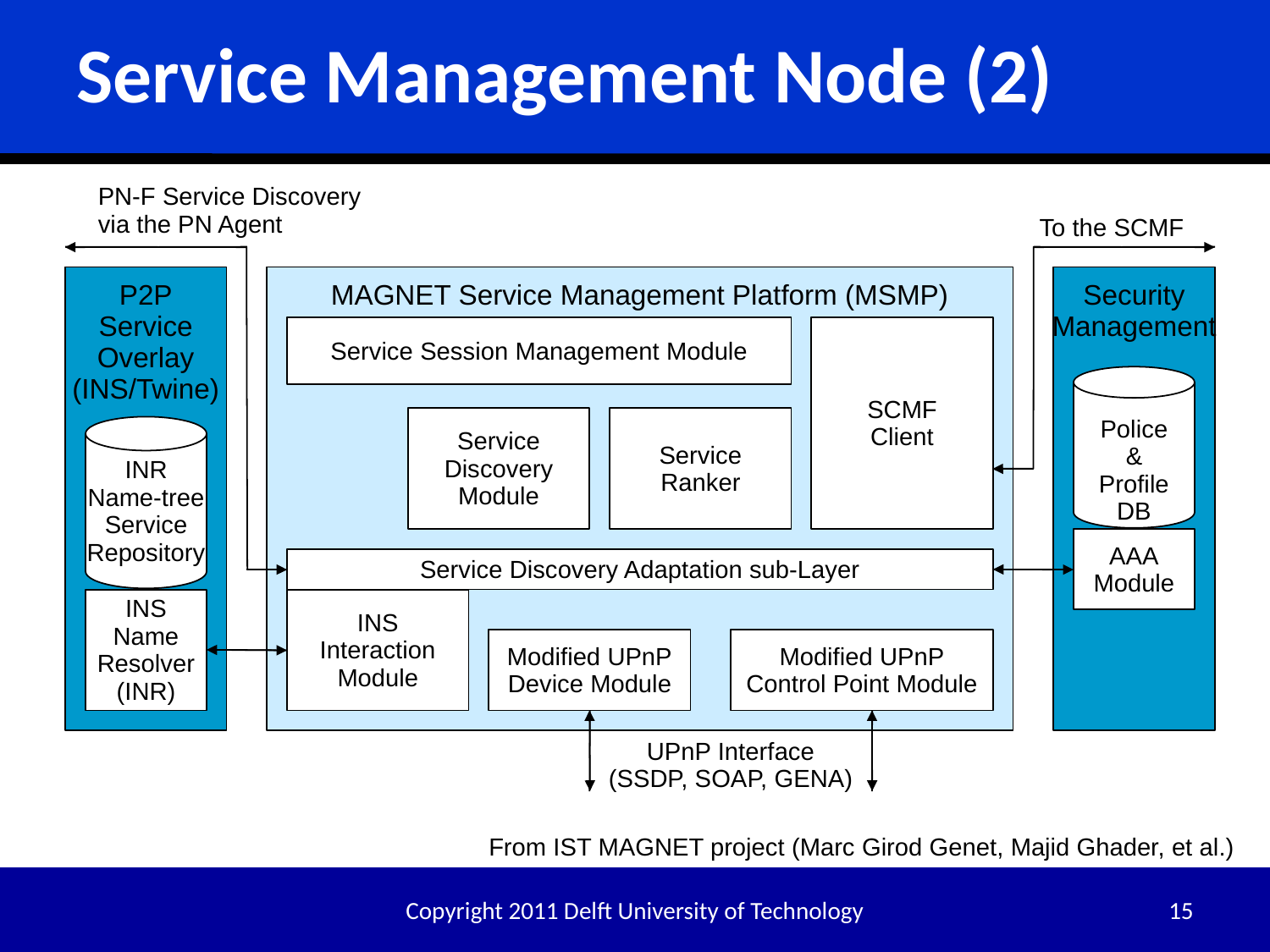

# Service Management Node (2)
PN-F Service Discovery via the PN Agent
To the SCMF

P2P
Service
Overlay
(INS/Twine)

MAGNET Service Management Platform (MSMP)

Security
Management

Service Session Management Module
SCMF
Client

Police
&
Profile
DB
Service
Discovery
Module
Service
Ranker
INR
Name-tree
Service
Repository

AAA
Module
Service Discovery Adaptation sub-Layer

INS
Name
Resolver
(INR)
INS
Interaction
Module
Modified UPnP
Device Module
Modified UPnP
Control Point Module

UPnP Interface
(SSDP, SOAP, GENA)
From IST MAGNET project (Marc Girod Genet, Majid Ghader, et al.)
Copyright 2011 Delft University of Technology
15